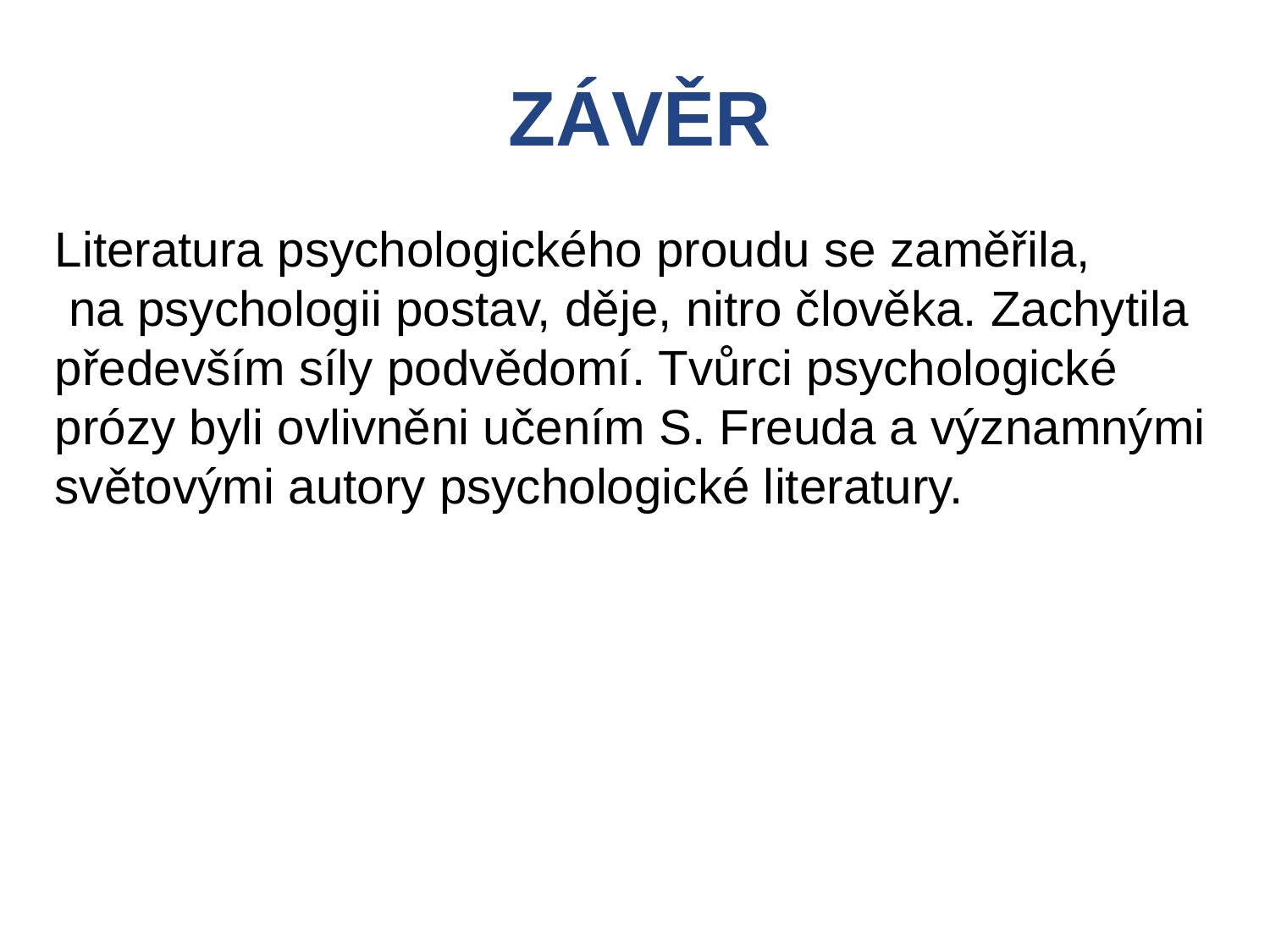

ZÁVĚR
Literatura psychologického proudu se zaměřila,
 na psychologii postav, děje, nitro člověka. Zachytila především síly podvědomí. Tvůrci psychologické prózy byli ovlivněni učením S. Freuda a významnými světovými autory psychologické literatury.